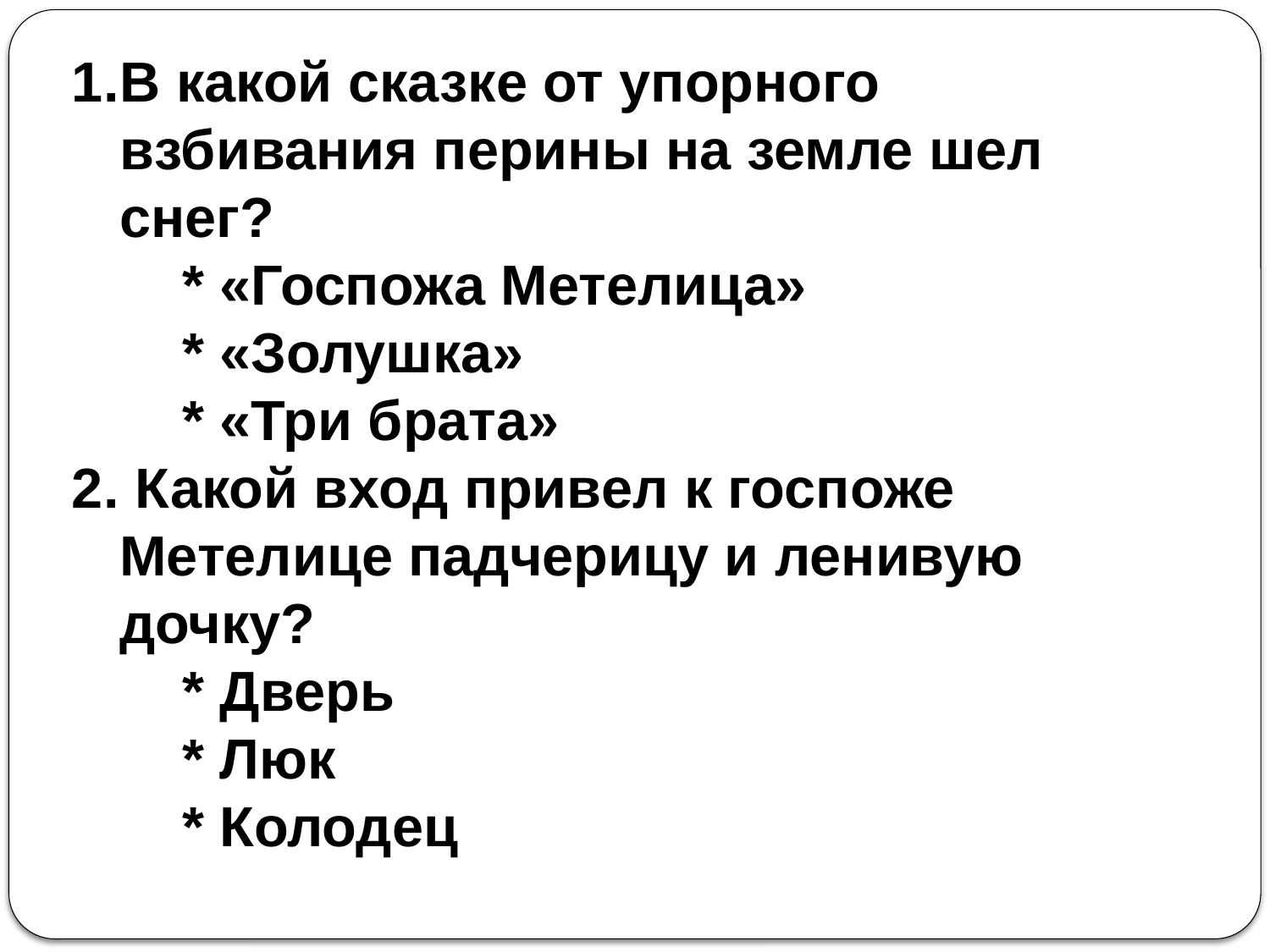

В какой сказке от упорного взбивания перины на земле шел снег?
    * «Госпожа Метелица»
    * «Золушка»
    * «Три брата»
 Какой вход привел к госпоже Метелице падчерицу и ленивую дочку?
    * Дверь
    * Люк
    * Колодец